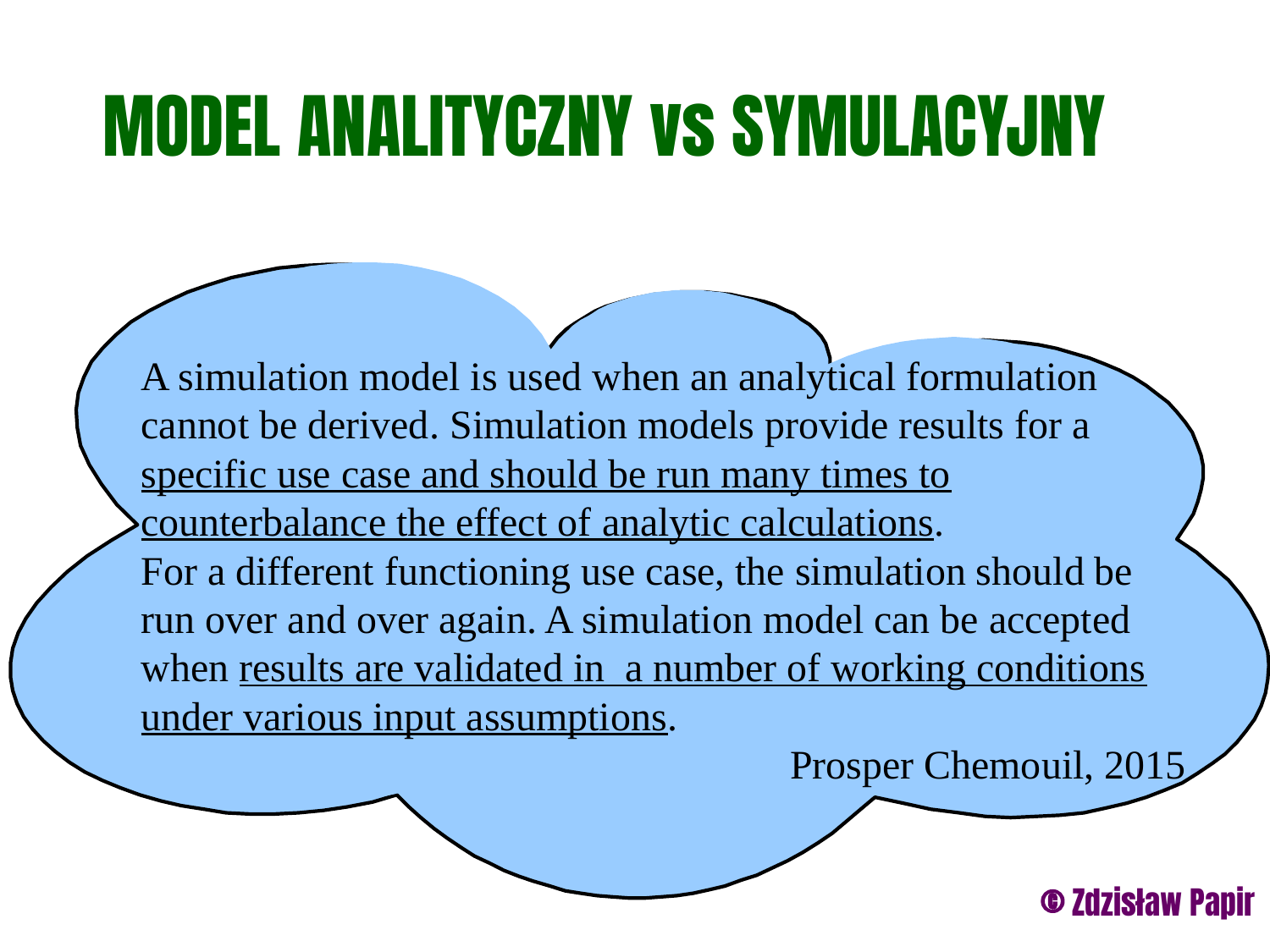

# MODEL ANALITYCZNY vs SYMULACYJNY

A simulation model is used when an analytical formulation cannot be derived. Simulation models provide results for a specific use case and should be run many times to counterbalance the effect of analytic calculations.
For a different functioning use case, the simulation should be run over and over again. A simulation model can be accepted when results are validated in  a number of working conditions under various input assumptions.
Prosper Chemouil, 2015
© Zdzisław Papir